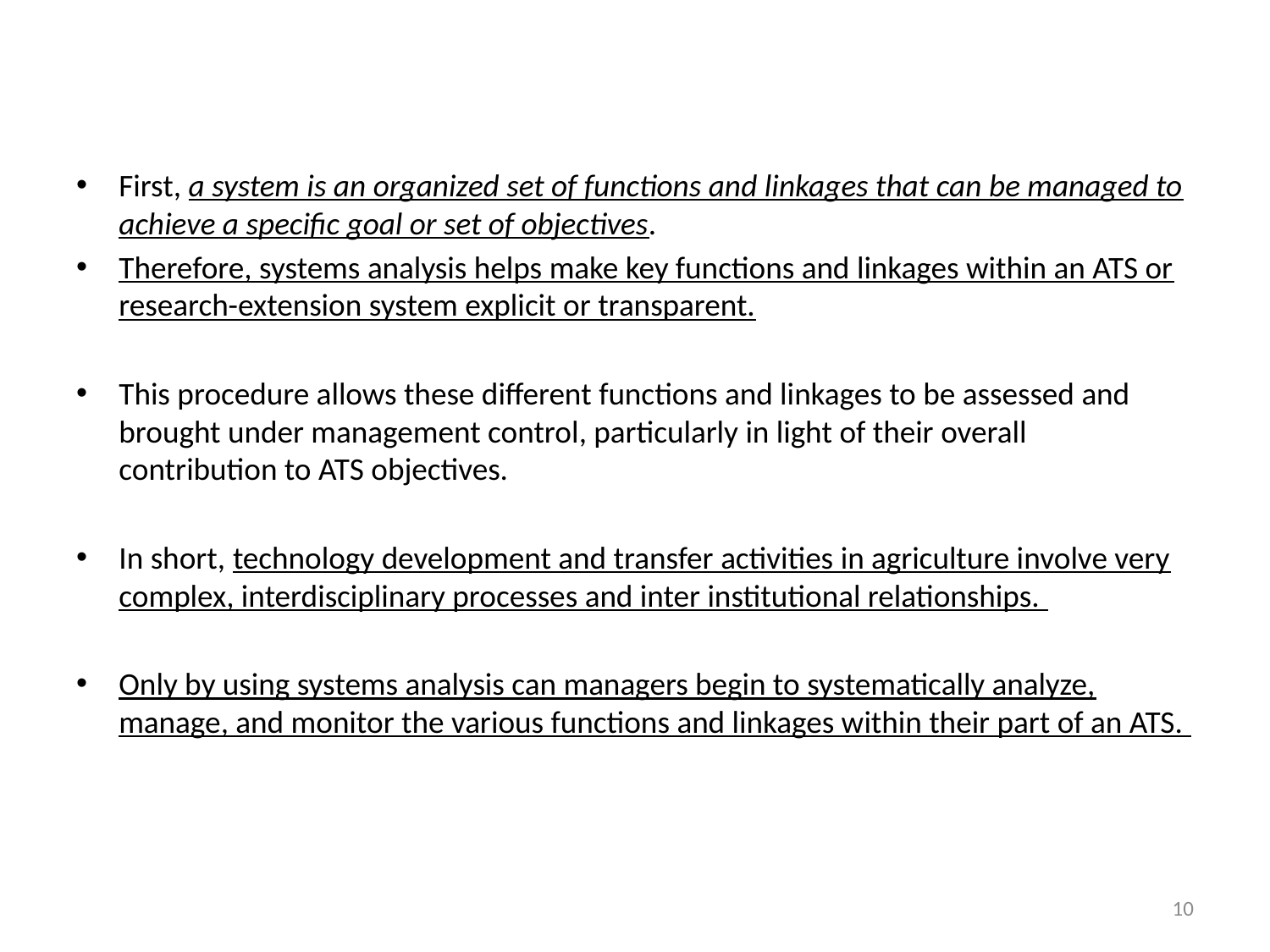

First, a system is an organized set of functions and linkages that can be managed to achieve a specific goal or set of objectives.
Therefore, systems analysis helps make key functions and linkages within an ATS or research-extension system explicit or transparent.

This procedure allows these different functions and linkages to be assessed and brought under management control, particularly in light of their overall contribution to ATS objectives.

In short, technology development and transfer activities in agriculture involve very complex, interdisciplinary processes and inter institutional relationships.

Only by using systems analysis can managers begin to systematically analyze, manage, and monitor the various functions and linkages within their part of an ATS.

10